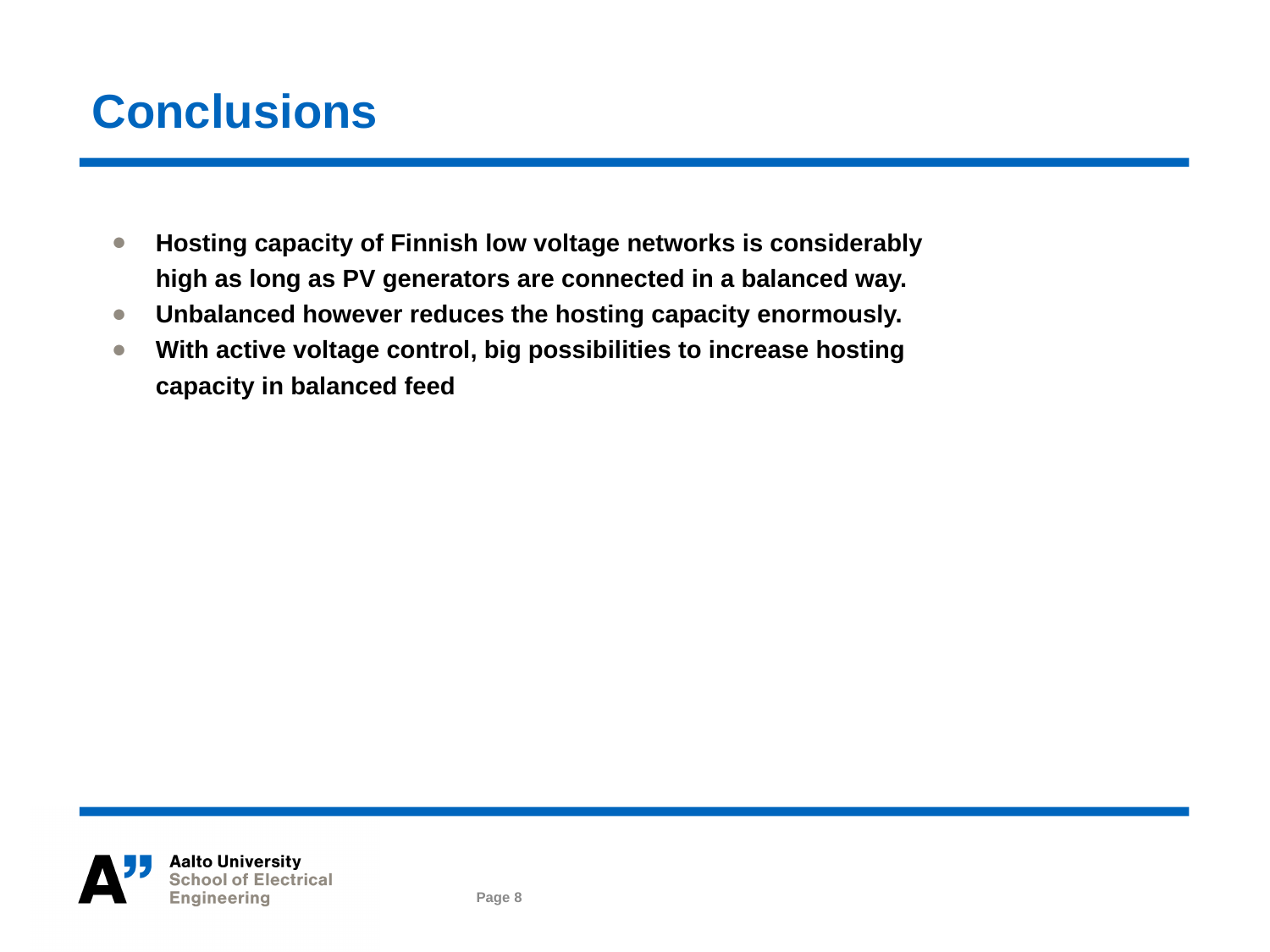

# Conclusions
Hosting capacity of Finnish low voltage networks is considerably high as long as PV generators are connected in a balanced way.
Unbalanced however reduces the hosting capacity enormously.
With active voltage control, big possibilities to increase hosting capacity in balanced feed

Page 8